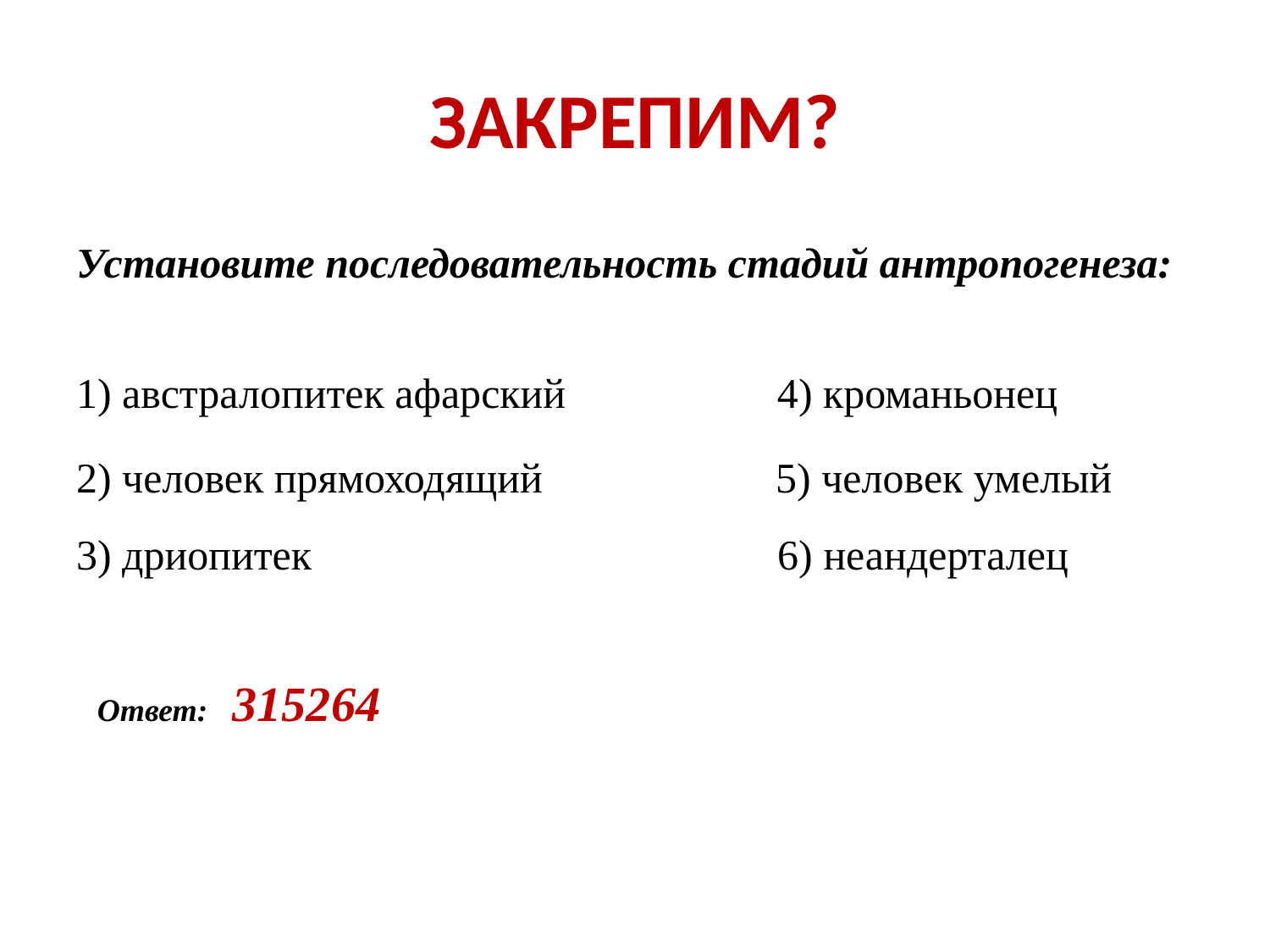

# ЗАКРЕПИМ?
Установите последовательность стадий антропогенеза:

1) австралопитек афарский                    4) кроманьонец
2) человек прямоходящий                      5) человек умелый
3) дриопитек                                            6) неандерталец

Ответ:   315264